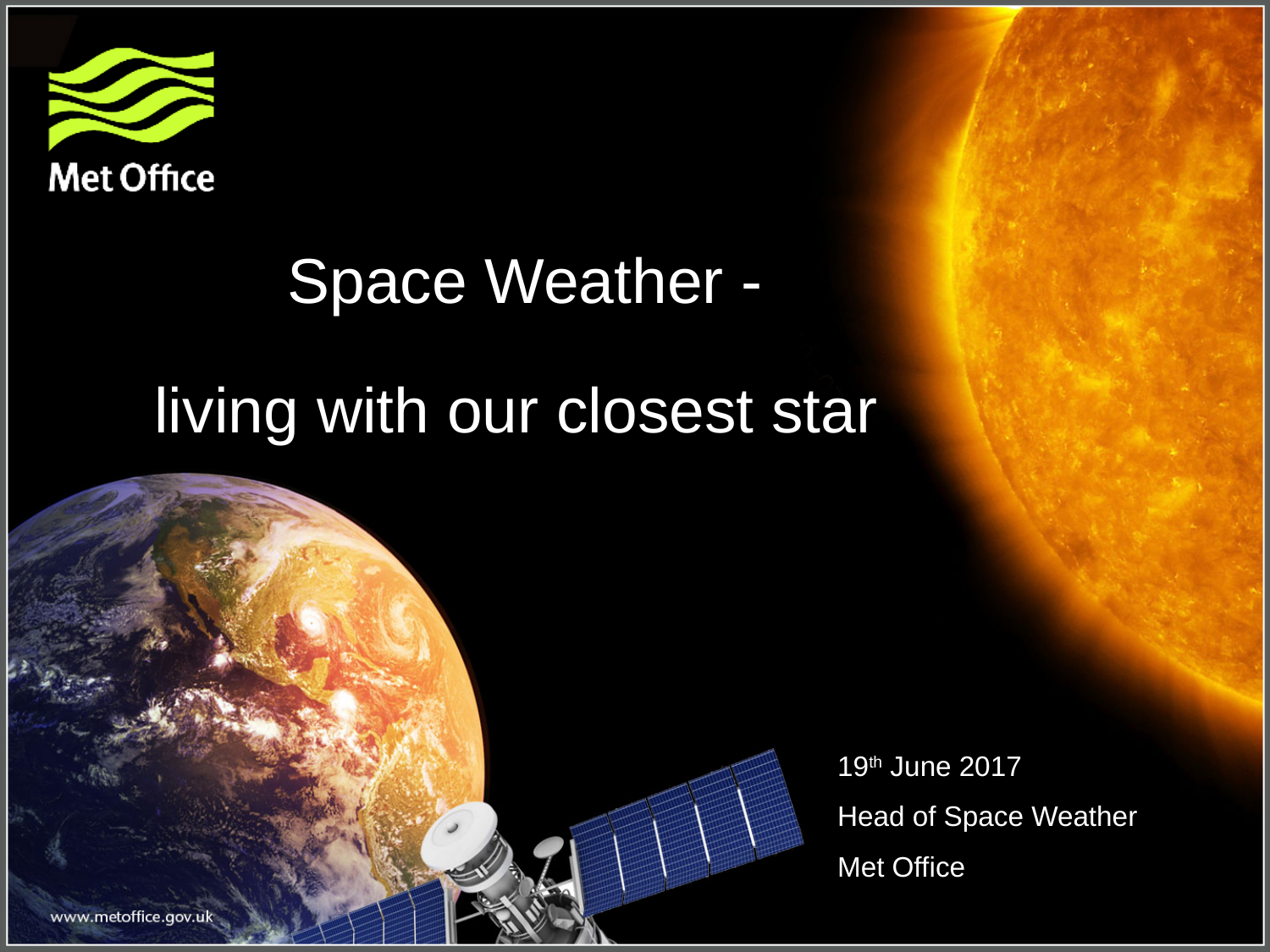

# Space Weather - living with our closest star
19th June 2017
Head of Space Weather
Met Office